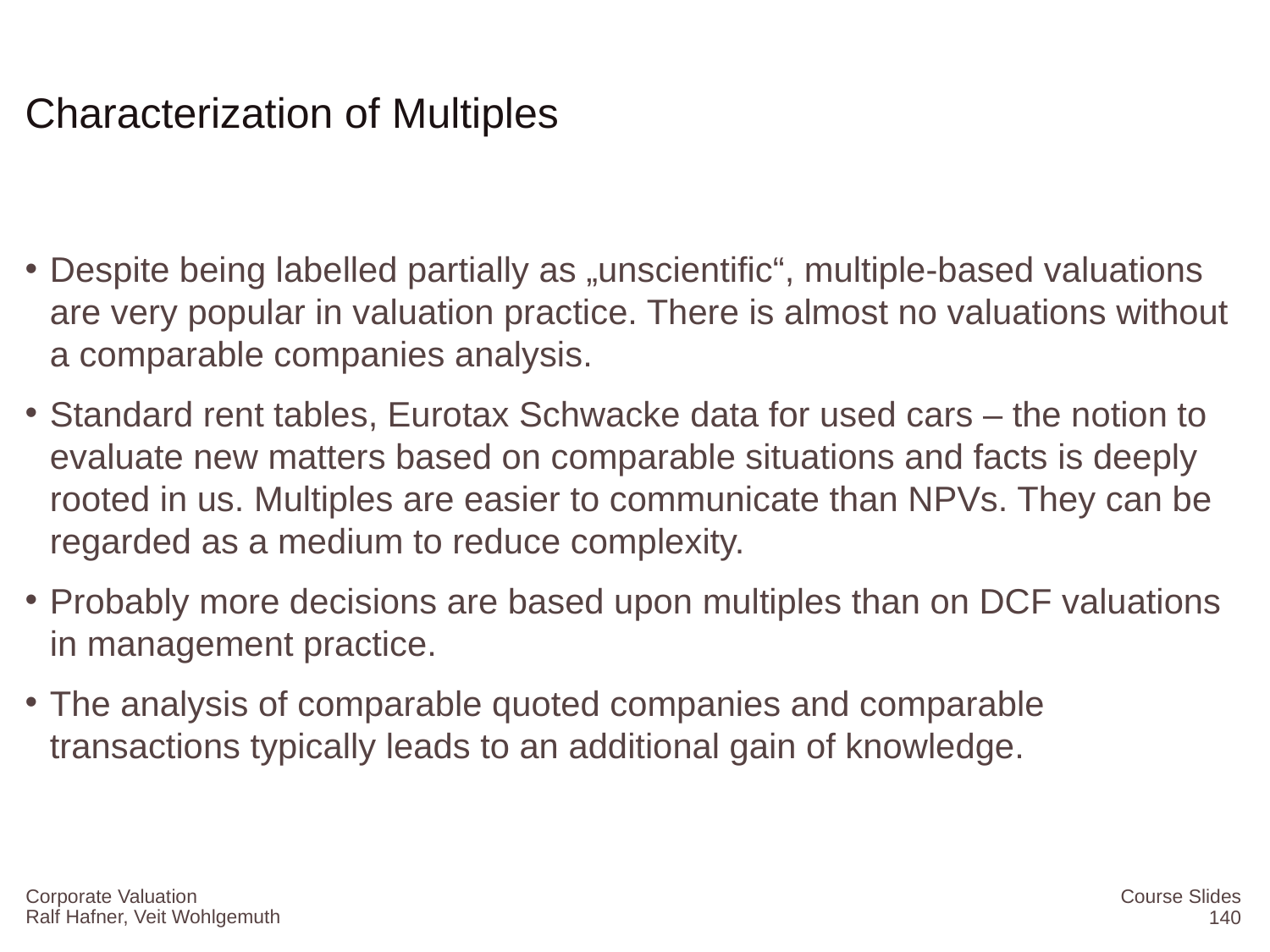

# Characterization of Multiples
Despite being labelled partially as „unscientific“, multiple-based valuations are very popular in valuation practice. There is almost no valuations without a comparable companies analysis.
Standard rent tables, Eurotax Schwacke data for used cars – the notion to evaluate new matters based on comparable situations and facts is deeply rooted in us. Multiples are easier to communicate than NPVs. They can be regarded as a medium to reduce complexity.
Probably more decisions are based upon multiples than on DCF valuations in management practice.
The analysis of comparable quoted companies and comparable transactions typically leads to an additional gain of knowledge.

Corporate Valuation
Course Slides
140